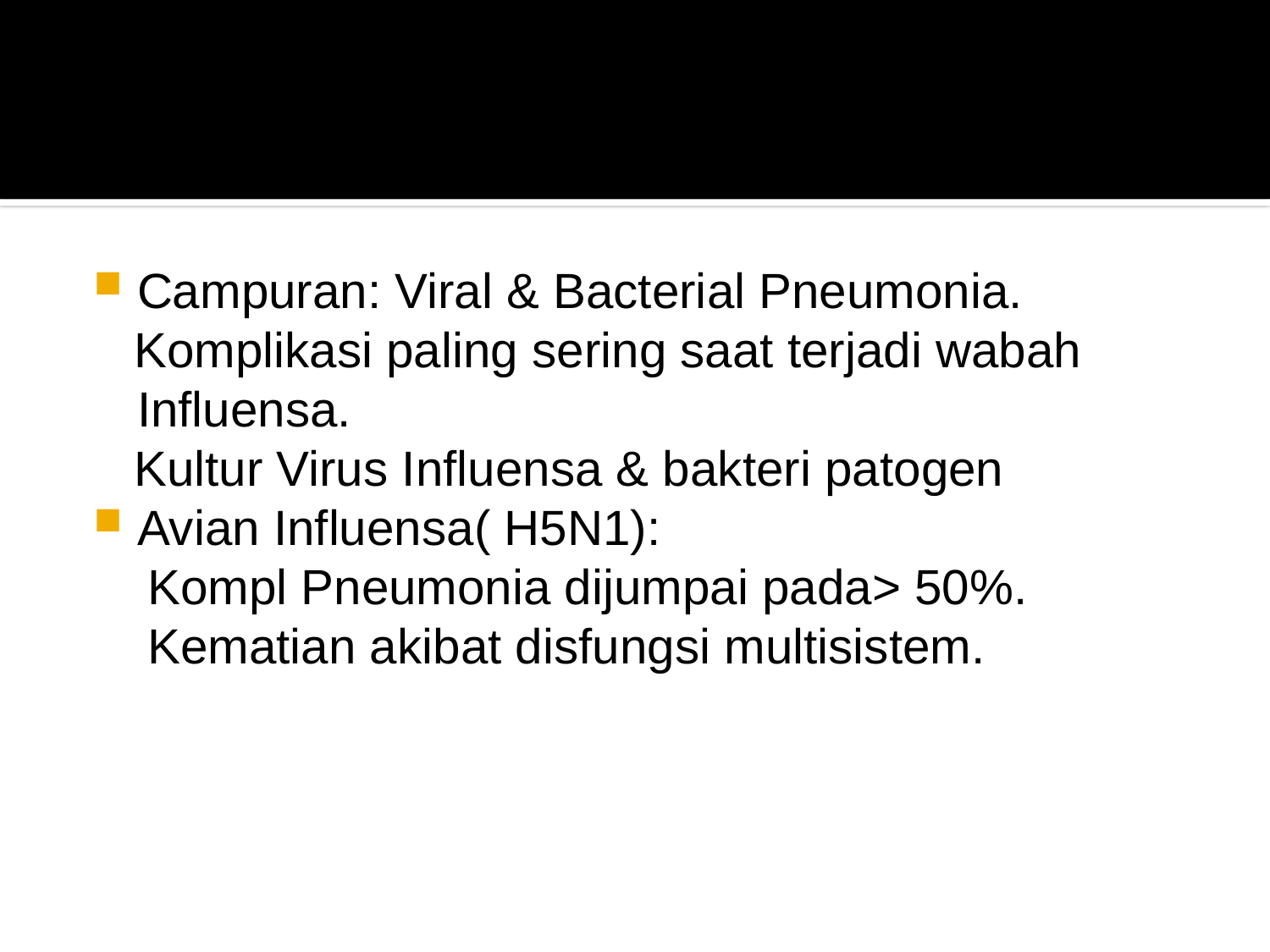

#
Campuran: Viral & Bacterial Pneumonia.
   Komplikasi paling sering saat terjadi wabah Influensa.
   Kultur Virus Influensa & bakteri patogen
Avian Influensa( H5N1):
    Kompl Pneumonia dijumpai pada> 50%.
    Kematian akibat disfungsi multisistem.